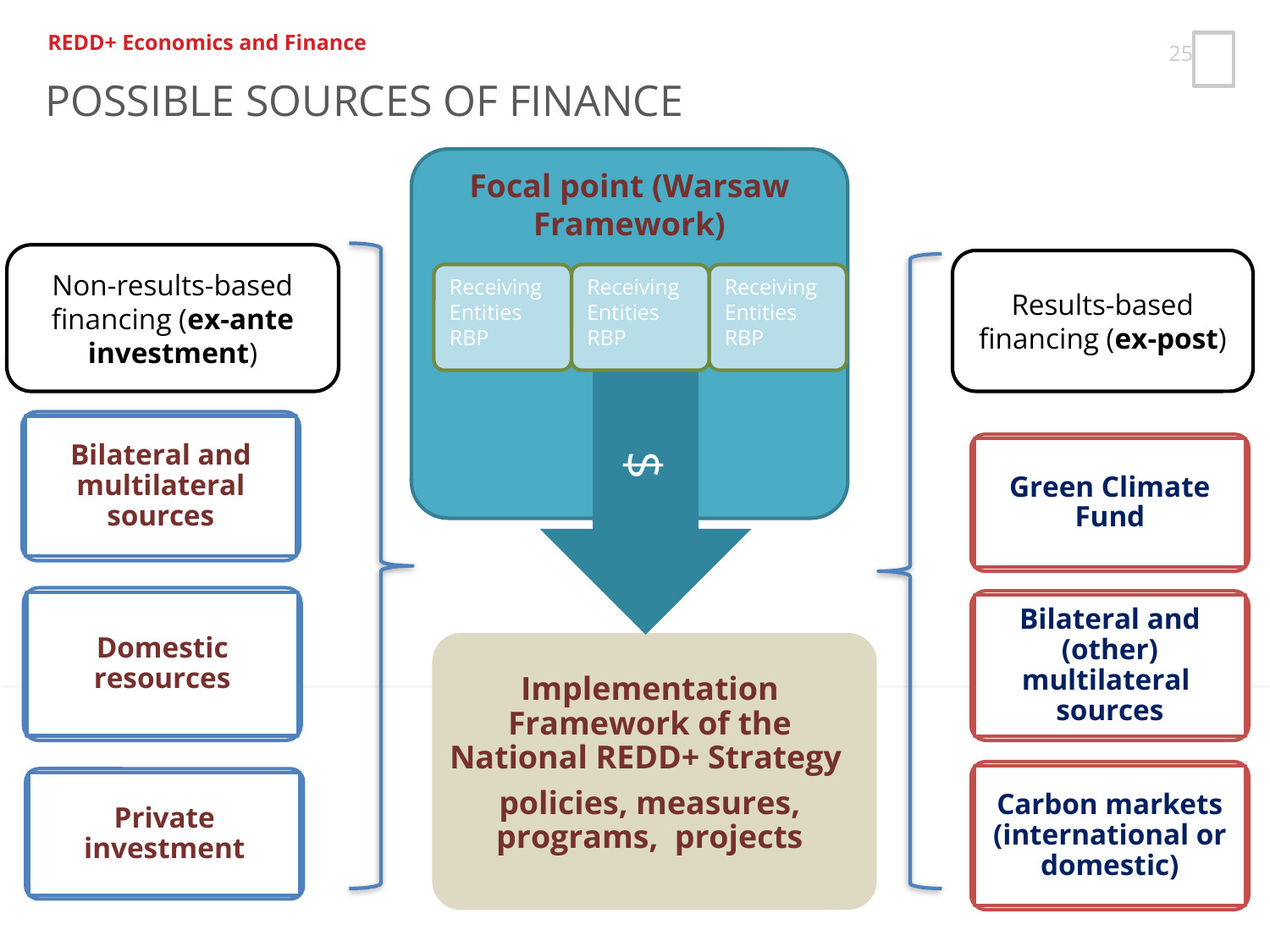

REDD+ Economics and Finance
POSSIBLE SOURCES OF FINANCE
Focal point (Warsaw Framework)

Non-results-based financing (ex-ante investment)
Results-based financing (ex-post)

Receiving Entities RBP
Receiving Entities RBP
Receiving Entities RBP
$

Bilateral and multilateral sources

Green Climate Fund

Domestic resources

Bilateral and (other) multilateral  sources

Implementation Framework of the National REDD+ Strategy
policies, measures, programs,  projects

Carbon markets (international or domestic)

Private investment